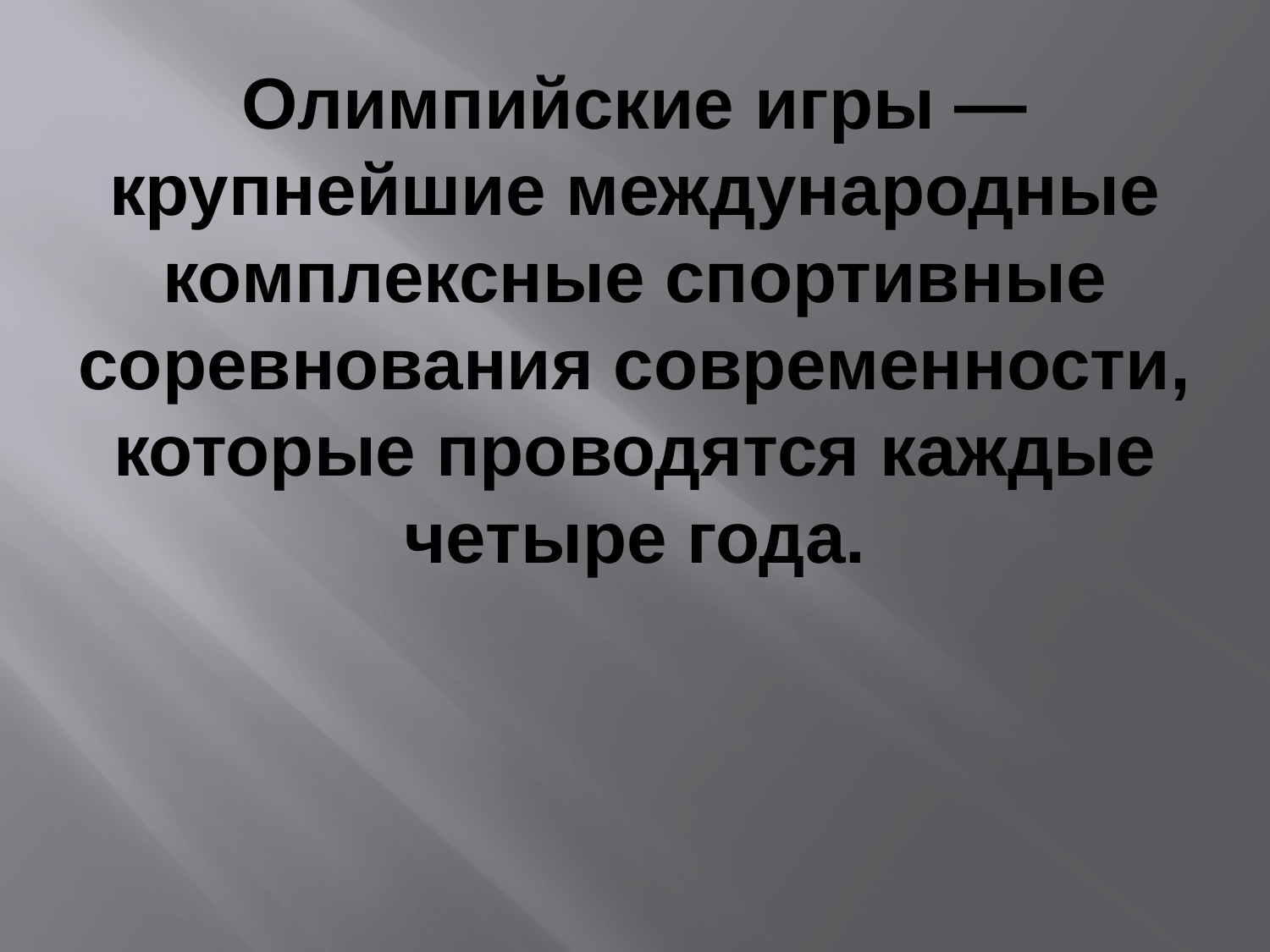

# Олимпийские игры — крупнейшие международные комплексные спортивные соревнования современности, которые проводятся каждые четыре года.